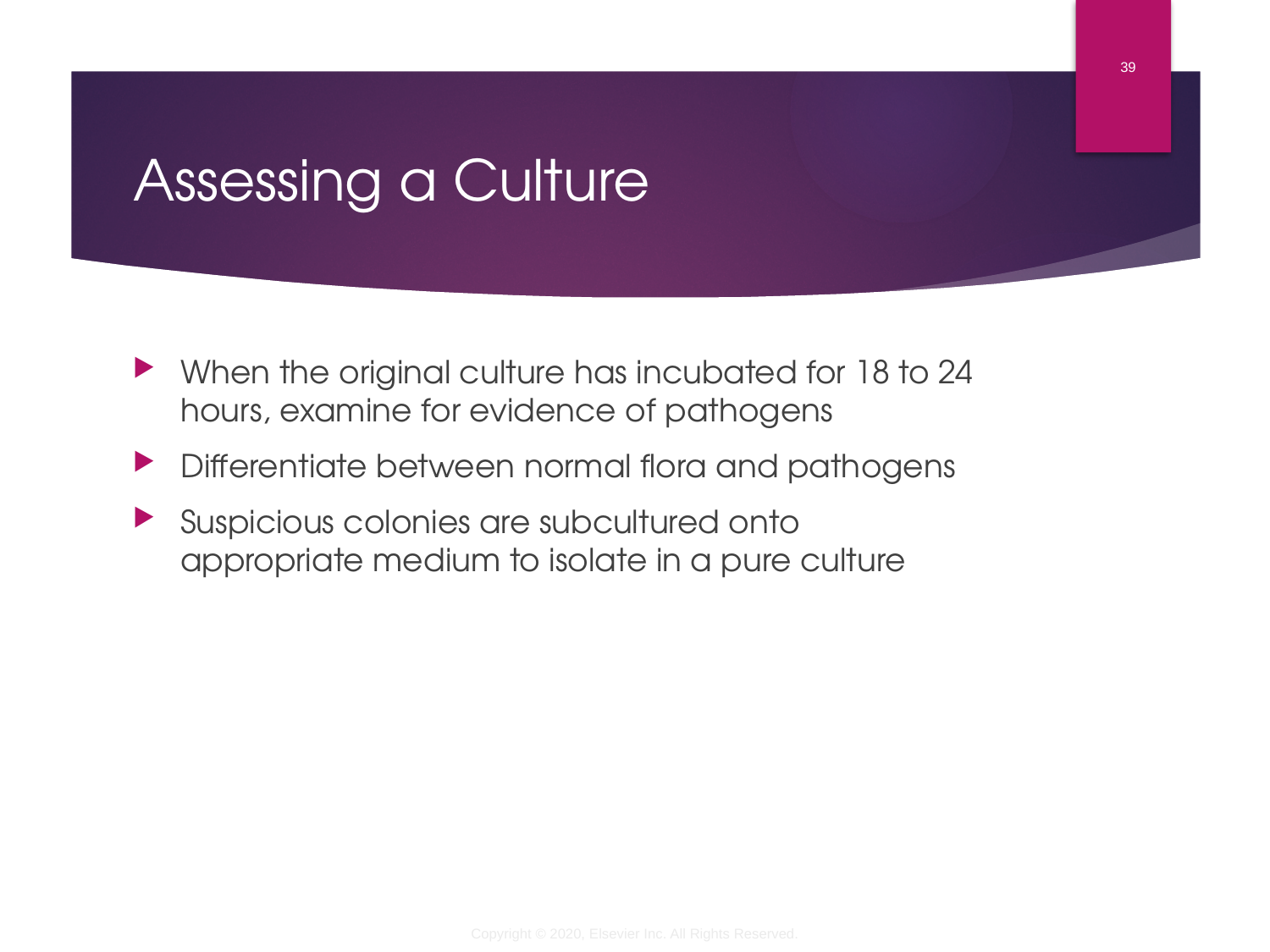

39

# Assessing a Culture
When the original culture has incubated for 18 to 24 hours, examine for evidence of pathogens
Differentiate between normal flora and pathogens
Suspicious colonies are subcultured onto appropriate medium to isolate in a pure culture